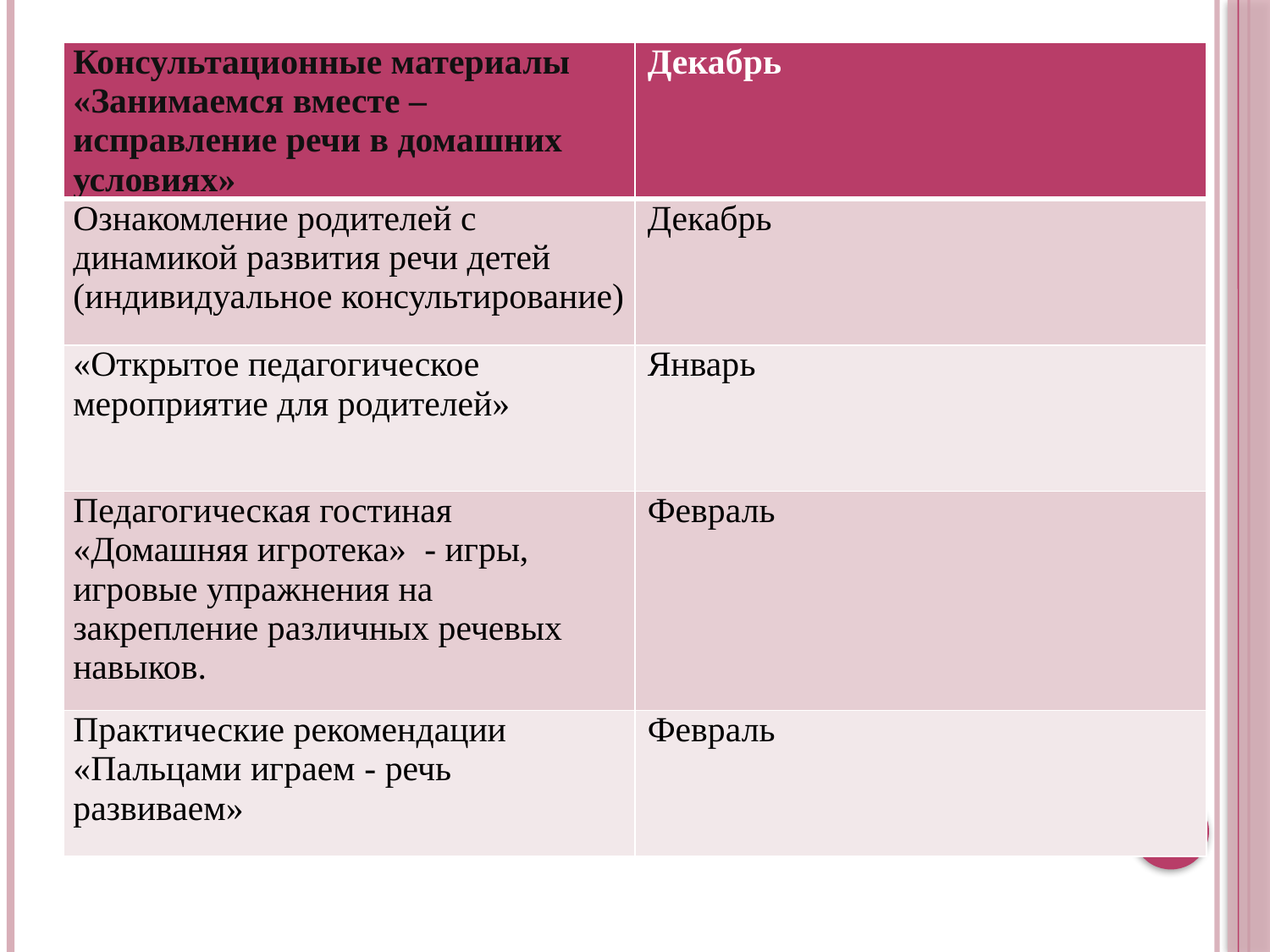

#
| Консультационные материалы «Занимаемся вместе – исправление речи в домашних условиях» | Декабрь |
| --- | --- |
| Ознакомление родителей с динамикой развития речи детей (индивидуальное консультирование) | Декабрь |
| «Открытое педагогическое мероприятие для родителей» | Январь |
| Педагогическая гостиная «Домашняя игротека» - игры, игровые упражнения на закрепление различных речевых навыков. | Февраль |
| Практические рекомендации «Пальцами играем - речь развиваем» | Февраль |